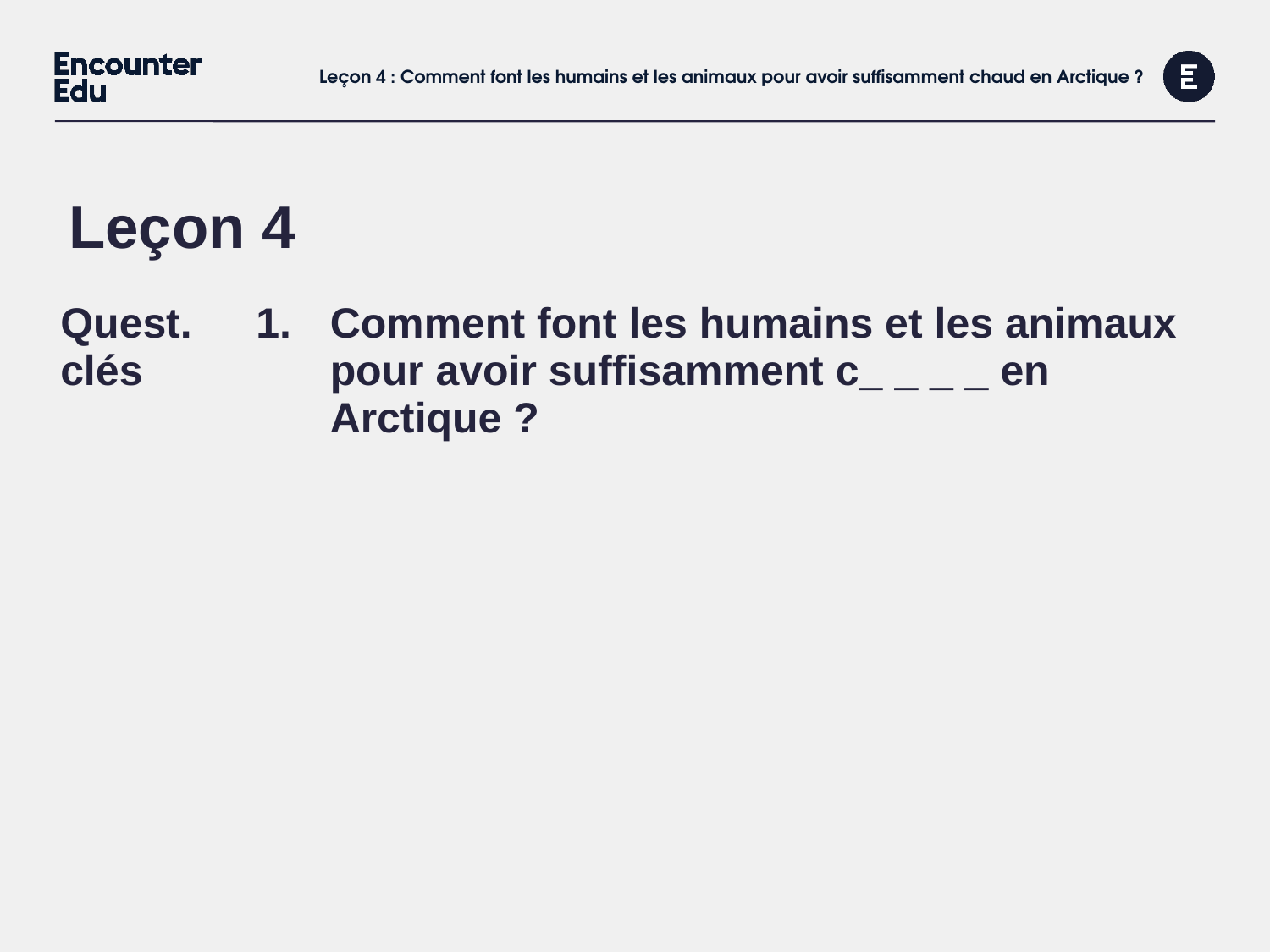

Leçon 4 : Comment font les humains et les animaux pour avoir suffisamment chaud en Arctique ?
Leçon 4
| Quest. clés | Comment font les humains et les animaux pour avoir suffisamment c\_ \_ \_ \_ en Arctique ? |
| --- | --- |